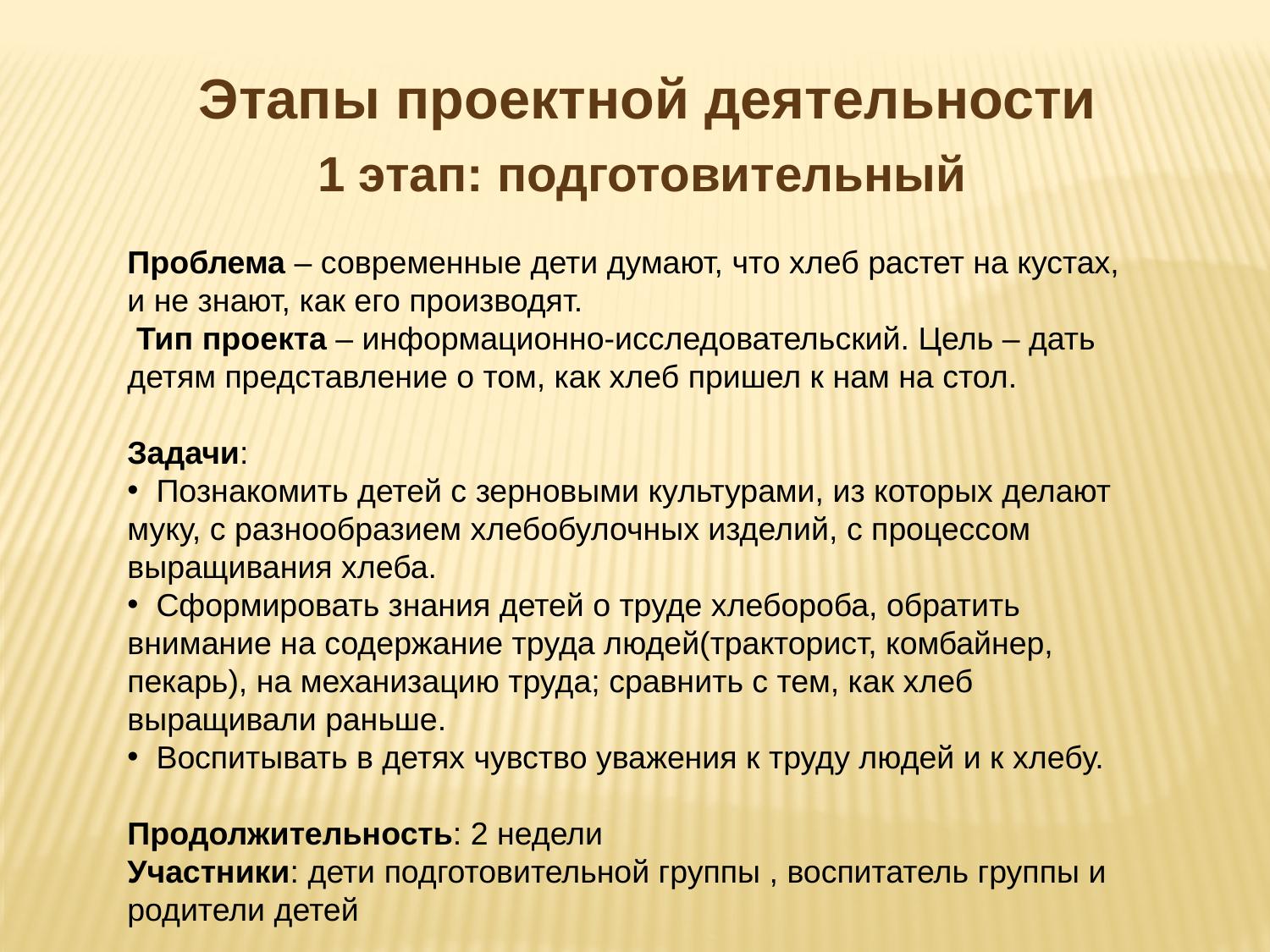

Этапы проектной деятельности
1 этап: подготовительный
Проблема – современные дети думают, что хлеб растет на кустах, и не знают, как его производят.
 Тип проекта – информационно-исследовательский. Цель – дать детям представление о том, как хлеб пришел к нам на стол.

Задачи:
  Познакомить детей с зерновыми культурами, из которых делают муку, с разнообразием хлебобулочных изделий, с процессом выращивания хлеба.
  Сформировать знания детей о труде хлебороба, обратить внимание на содержание труда людей(тракторист, комбайнер, пекарь), на механизацию труда; сравнить с тем, как хлеб выращивали раньше.
  Воспитывать в детях чувство уважения к труду людей и к хлебу.

Продолжительность: 2 недели
Участники: дети подготовительной группы , воспитатель группы и родители детей